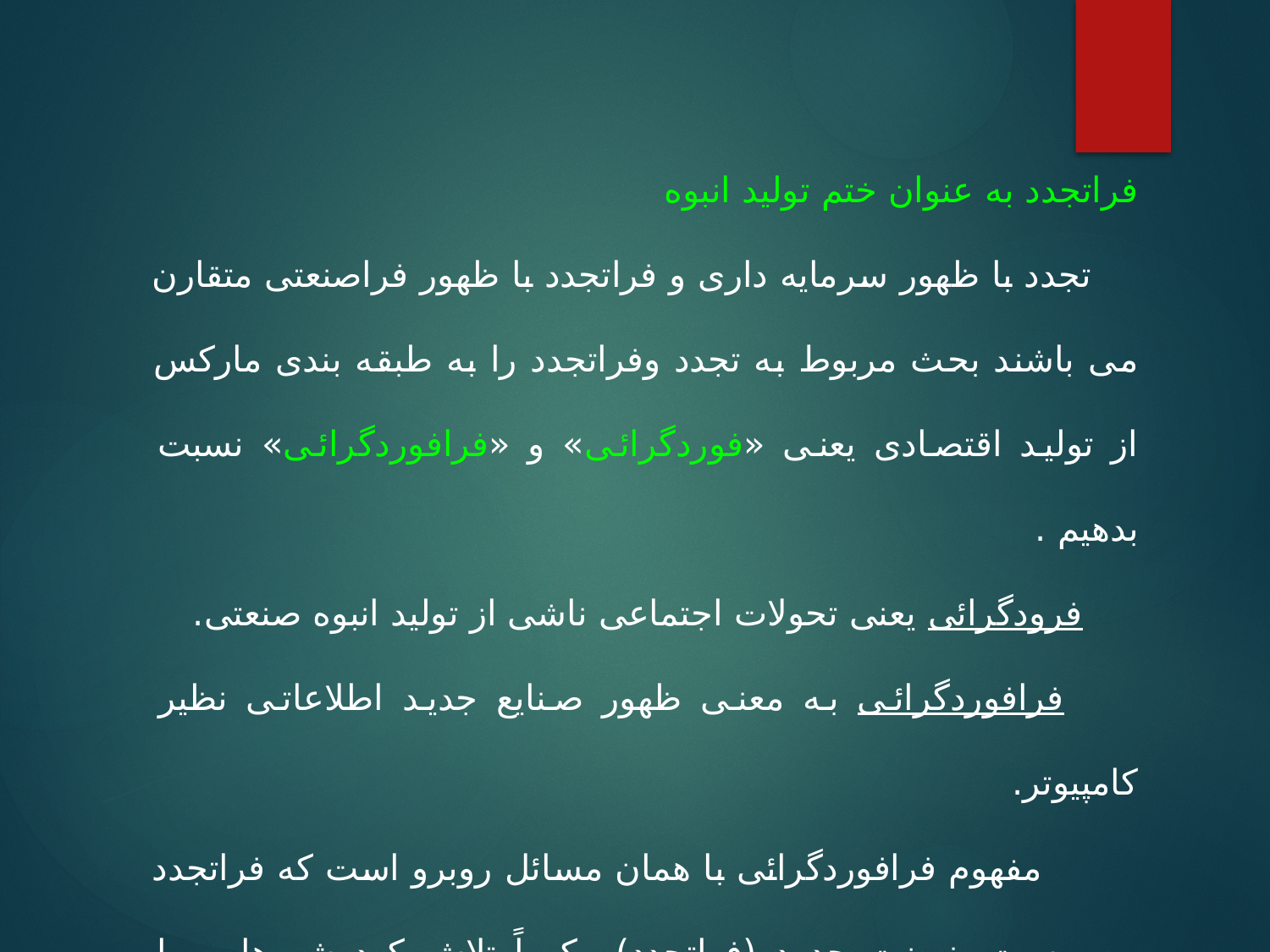

فراتجدد به عنوان ختم تولید انبوه
    تجدد با ظهور سرمایه داری و فراتجدد با ظهور فراصنعتی متقارن می باشند بحث مربوط به تجدد وفراتجدد را به طبقه بندی مارکس از تولید اقتصادی یعنی «فوردگرائی» و «فرافوردگرائی» نسبت بدهیم .
     فرودگرائی یعنی تحولات اجتماعی ناشی از تولید انبوه صنعتی.
    فرافوردگرائی به معنی ظهور صنایع جدید اطلاعاتی نظیر کامپیوتر.
        مفهوم فرافوردگرائی با همان مسائل روبرو است که فراتجدد روبروست .نهضت جدید (فراتجدد) مکرراً تلاش کرد شهرهایی را طراحی کند که حاوی منطق مدل نوین تولید انبوه صنعتی باشد.